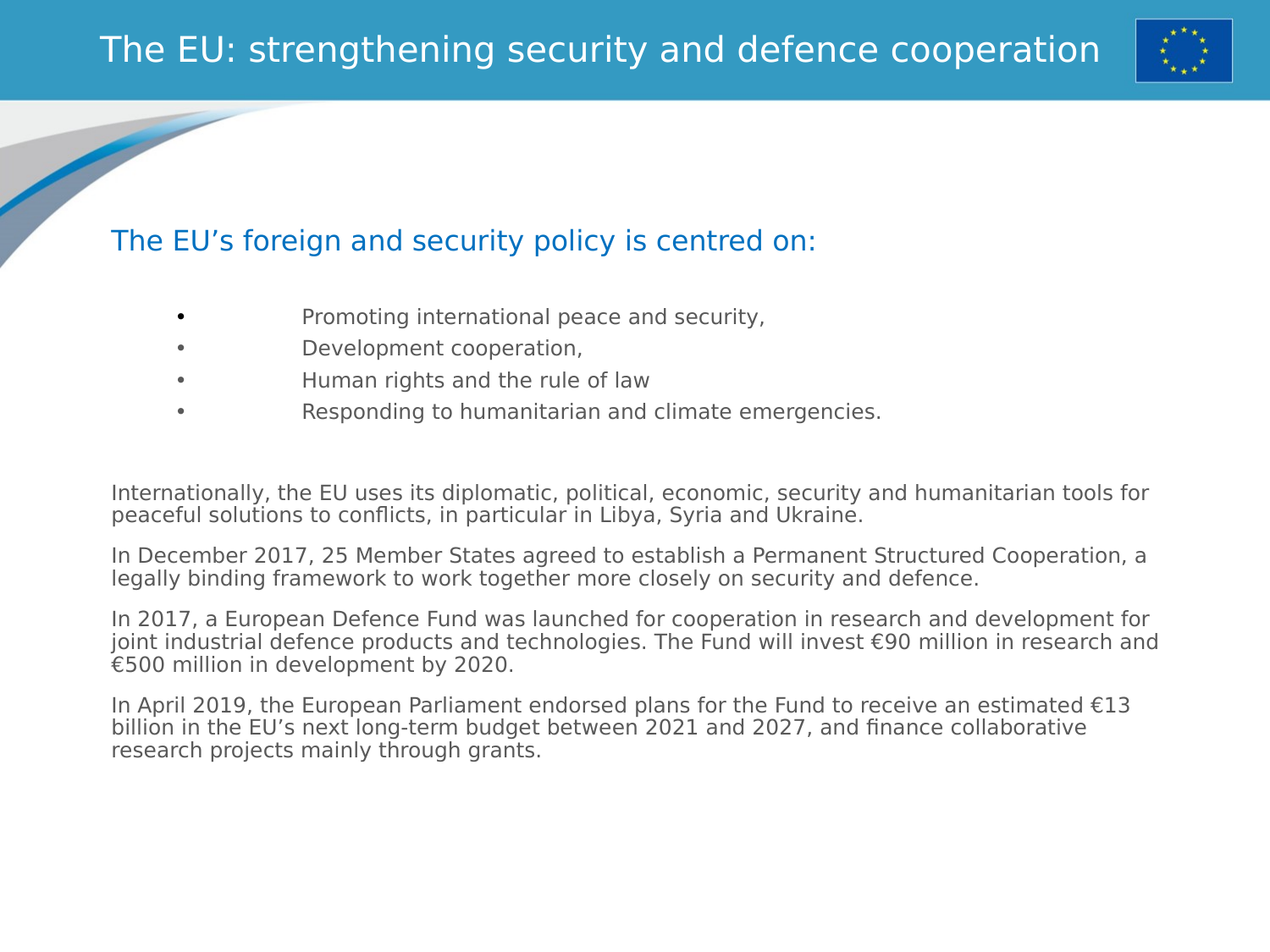

# The EU: strengthening security and defence cooperation
The EU’s foreign and security policy is centred on:

•	Promoting international peace and security,
•	Development cooperation,
•	Human rights and the rule of law
•	Responding to humanitarian and climate emergencies.

Internationally, the EU uses its diplomatic, political, economic, security and humanitarian tools for peaceful solutions to conflicts, in particular in Libya, Syria and Ukraine.
In December 2017, 25 Member States agreed to establish a Permanent Structured Cooperation, a legally binding framework to work together more closely on security and defence.
In 2017, a European Defence Fund was launched for cooperation in research and development for joint industrial defence products and technologies. The Fund will invest €90 million in research and €500 million in development by 2020.
In April 2019, the European Parliament endorsed plans for the Fund to receive an estimated €13 billion in the EU’s next long-term budget between 2021 and 2027, and finance collaborative research projects mainly through grants.